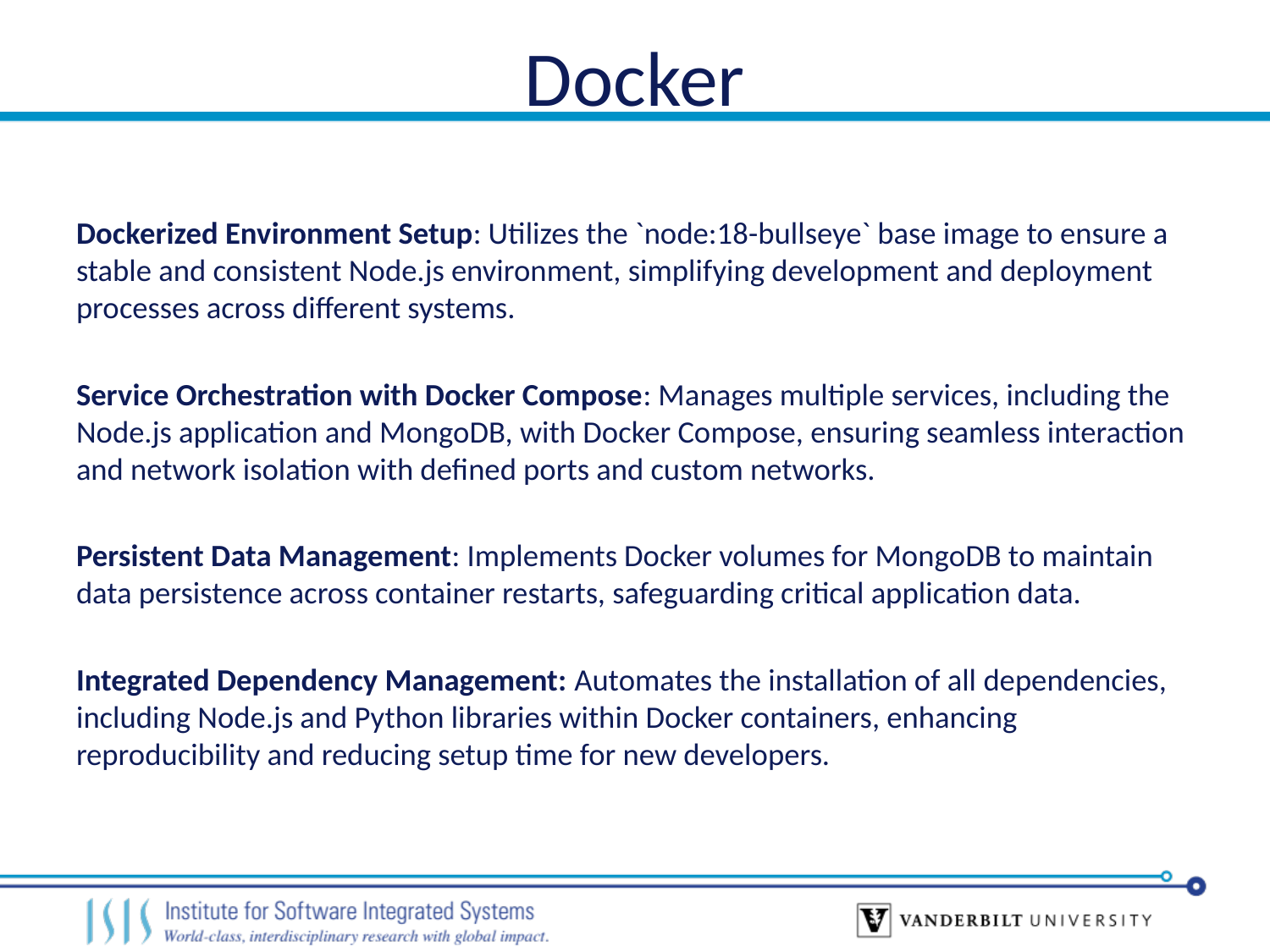

# Docker

Dockerized Environment Setup: Utilizes the `node:18-bullseye` base image to ensure a stable and consistent Node.js environment, simplifying development and deployment processes across different systems.

Service Orchestration with Docker Compose: Manages multiple services, including the Node.js application and MongoDB, with Docker Compose, ensuring seamless interaction and network isolation with defined ports and custom networks.

Persistent Data Management: Implements Docker volumes for MongoDB to maintain data persistence across container restarts, safeguarding critical application data.

Integrated Dependency Management: Automates the installation of all dependencies, including Node.js and Python libraries within Docker containers, enhancing reproducibility and reducing setup time for new developers.